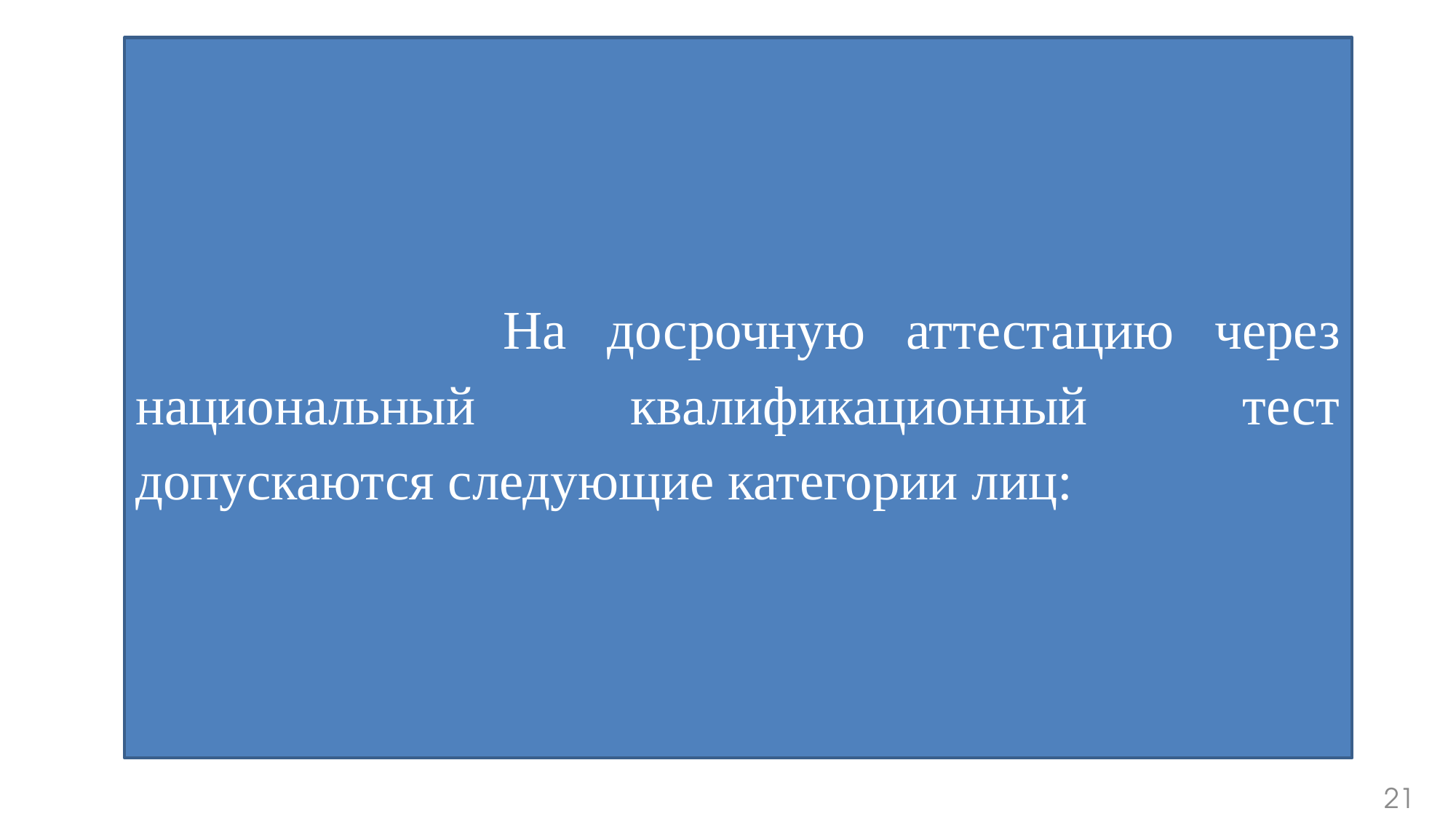

На досрочную аттестацию через национальный квалификационный тест допускаются следующие категории лиц:
21